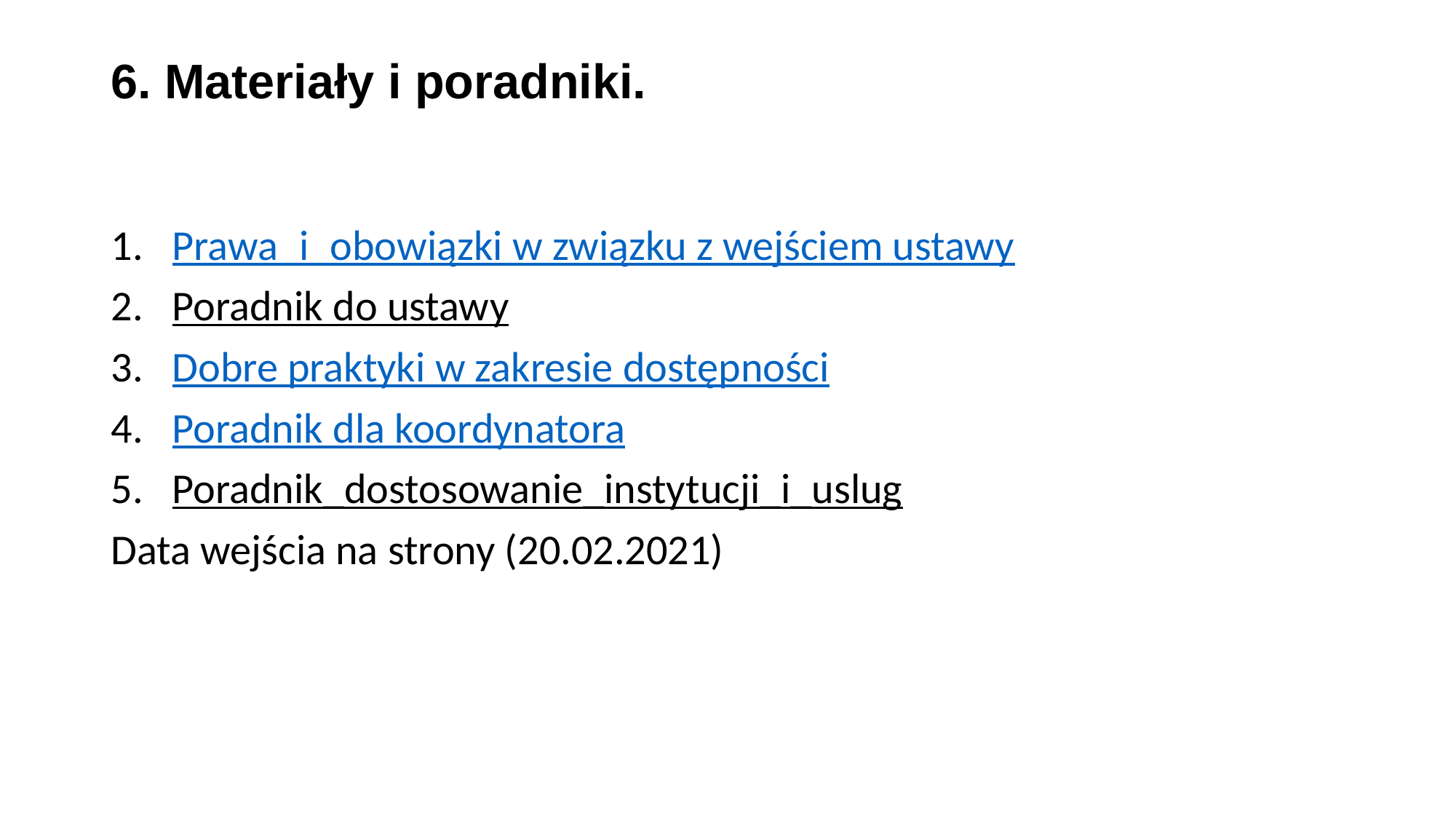

# 6. Materiały i poradniki.
Prawa_i_obowiązki w związku z wejściem ustawy
Poradnik do ustawy
Dobre praktyki w zakresie dostępności
Poradnik dla koordynatora
Poradnik_dostosowanie_instytucji_i_uslug
Data wejścia na strony (20.02.2021)